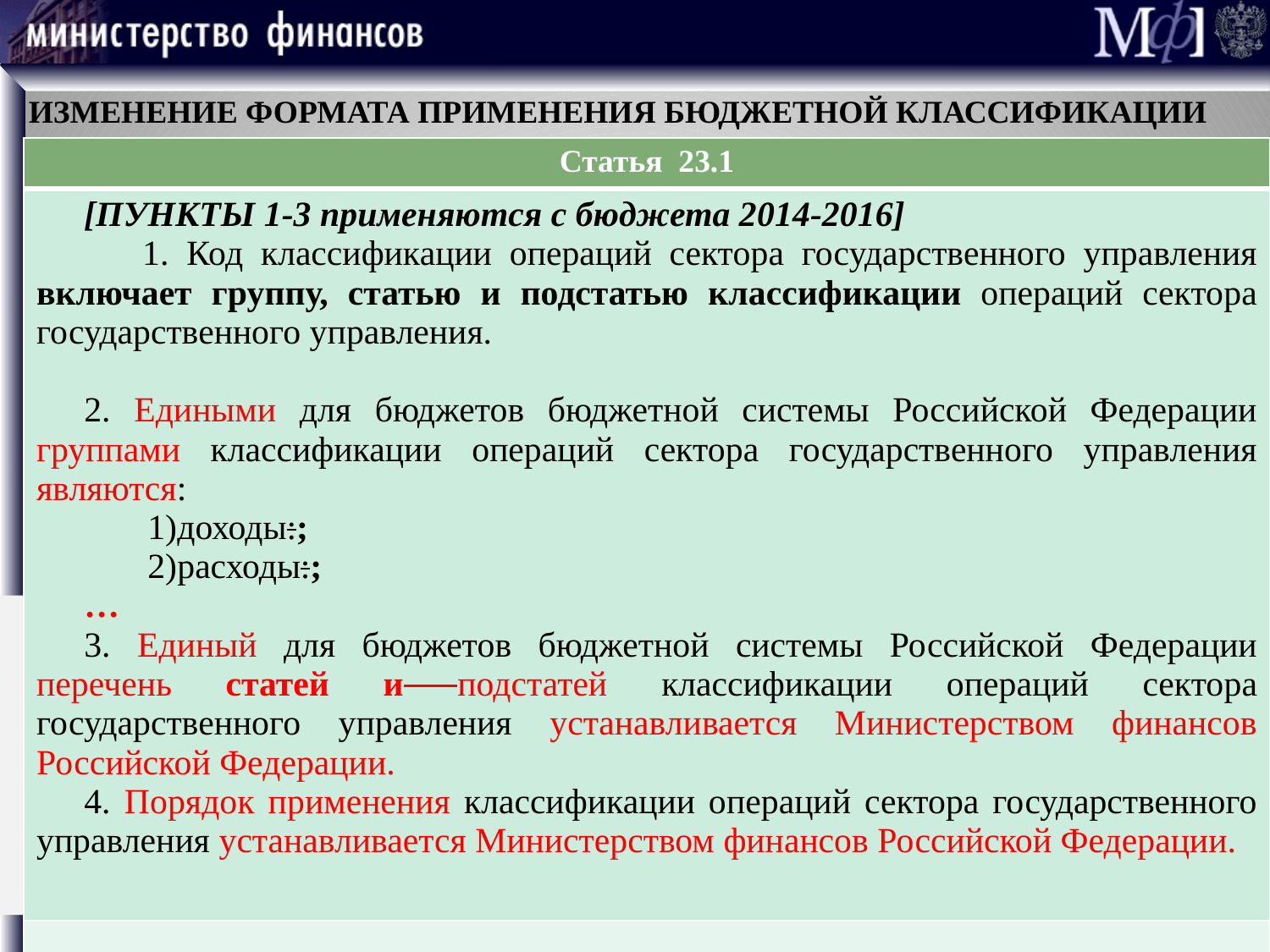

ИЗМЕНЕНИЕ ФОРМАТА ПРИМЕНЕНИЯ БЮДЖЕТНОЙ КЛАССИФИКАЦИИ
| Статья 23.1 |
| --- |
| [ПУНКТЫ 1-3 применяются с бюджета 2014-2016] 1. Код классификации операций сектора государственного управления включает группу, статью и подстатью классификации операций сектора государственного управления. 2. Едиными для бюджетов бюджетной системы Российской Федерации группами классификации операций сектора государственного управления являются: доходы:; расходы:; … 3. Единый для бюджетов бюджетной системы Российской Федерации перечень статей и подстатей классификации операций сектора государственного управления устанавливается Министерством финансов Российской Федерации. 4. Порядок применения классификации операций сектора государственного управления устанавливается Министерством финансов Российской Федерации. |
|  |